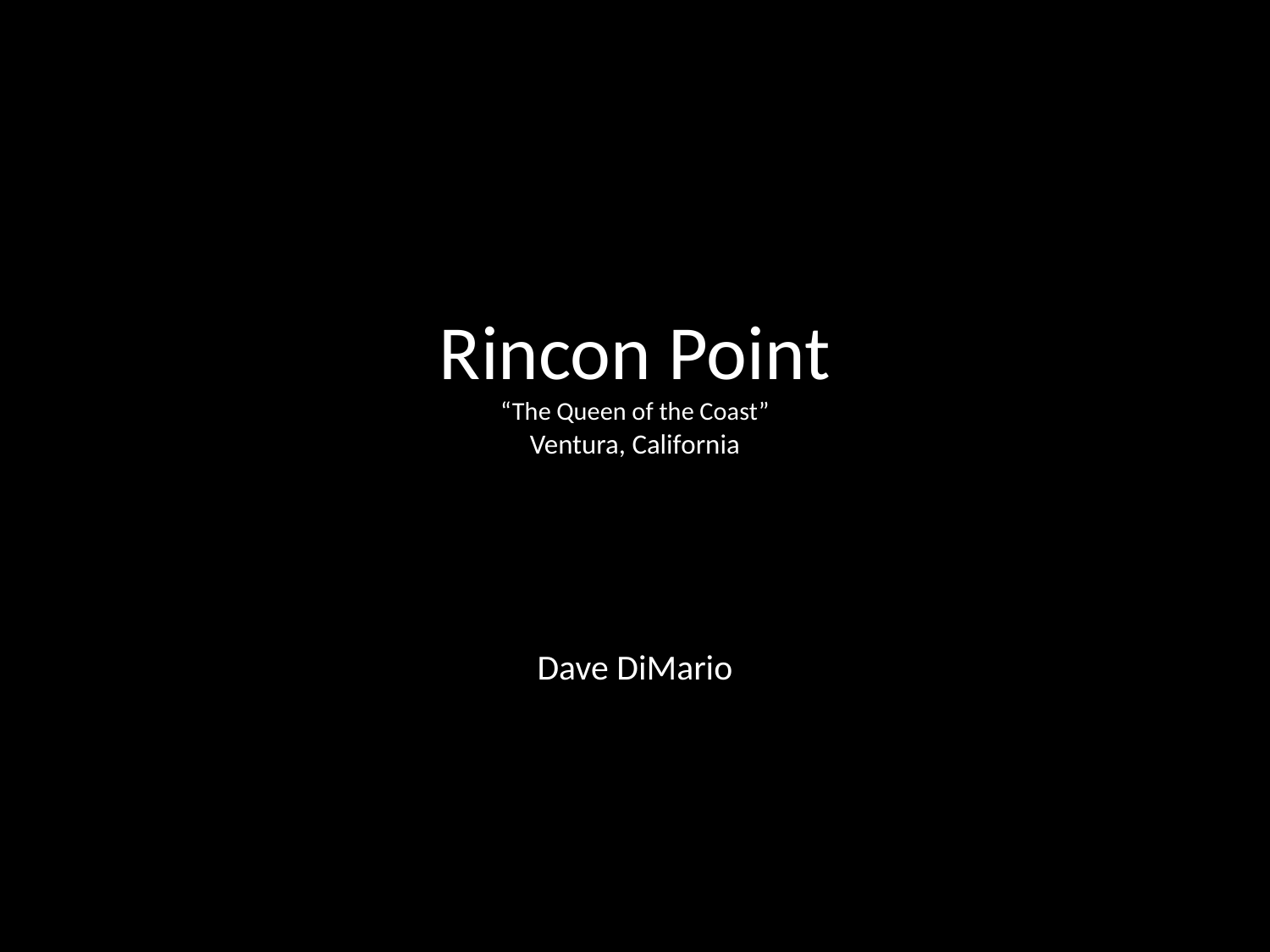

# Rincon Point “The Queen of the Coast” Ventura, California

Dave DiMario